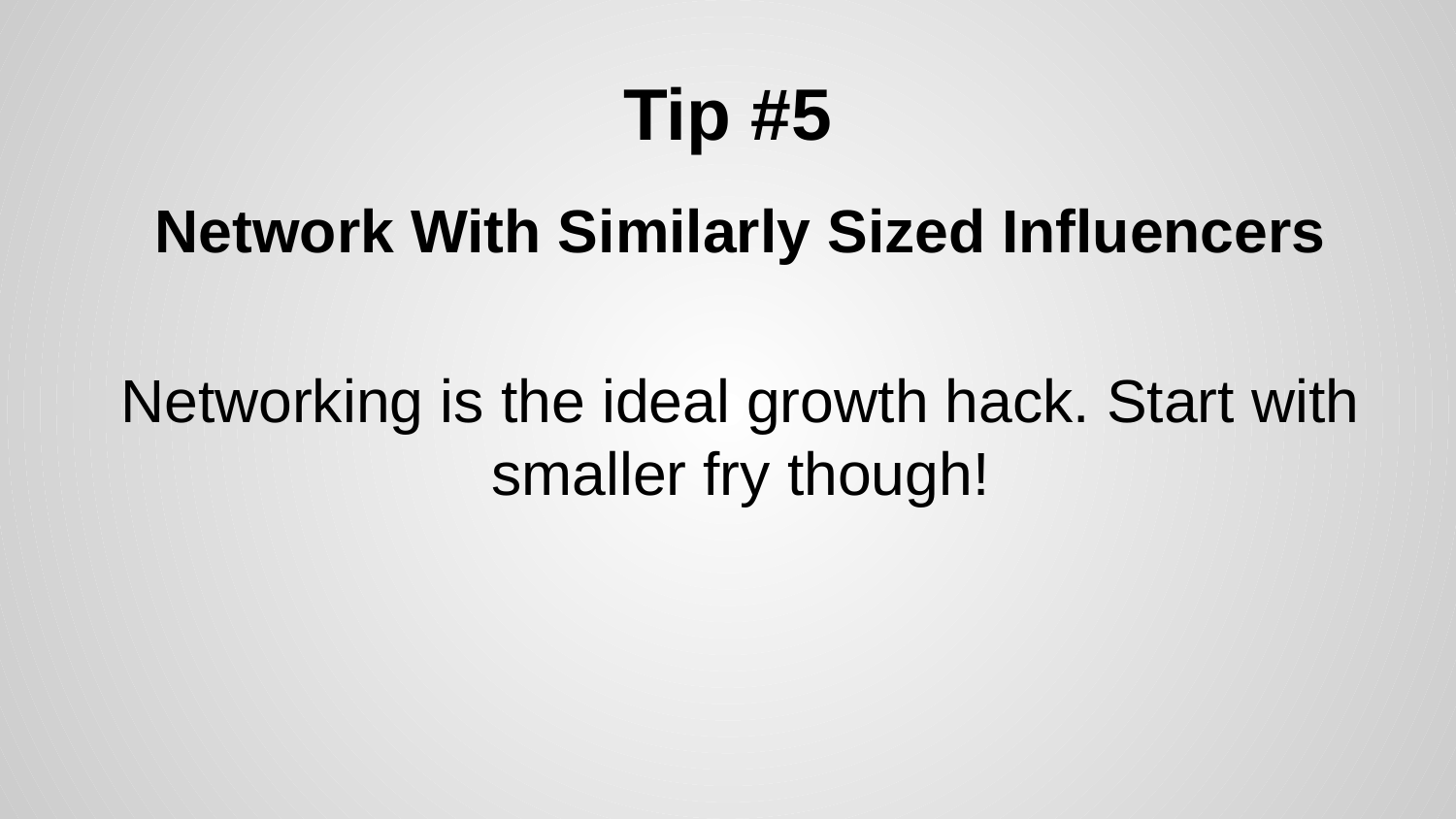

# Tip #5
Network With Similarly Sized Influencers

Networking is the ideal growth hack. Start with smaller fry though!